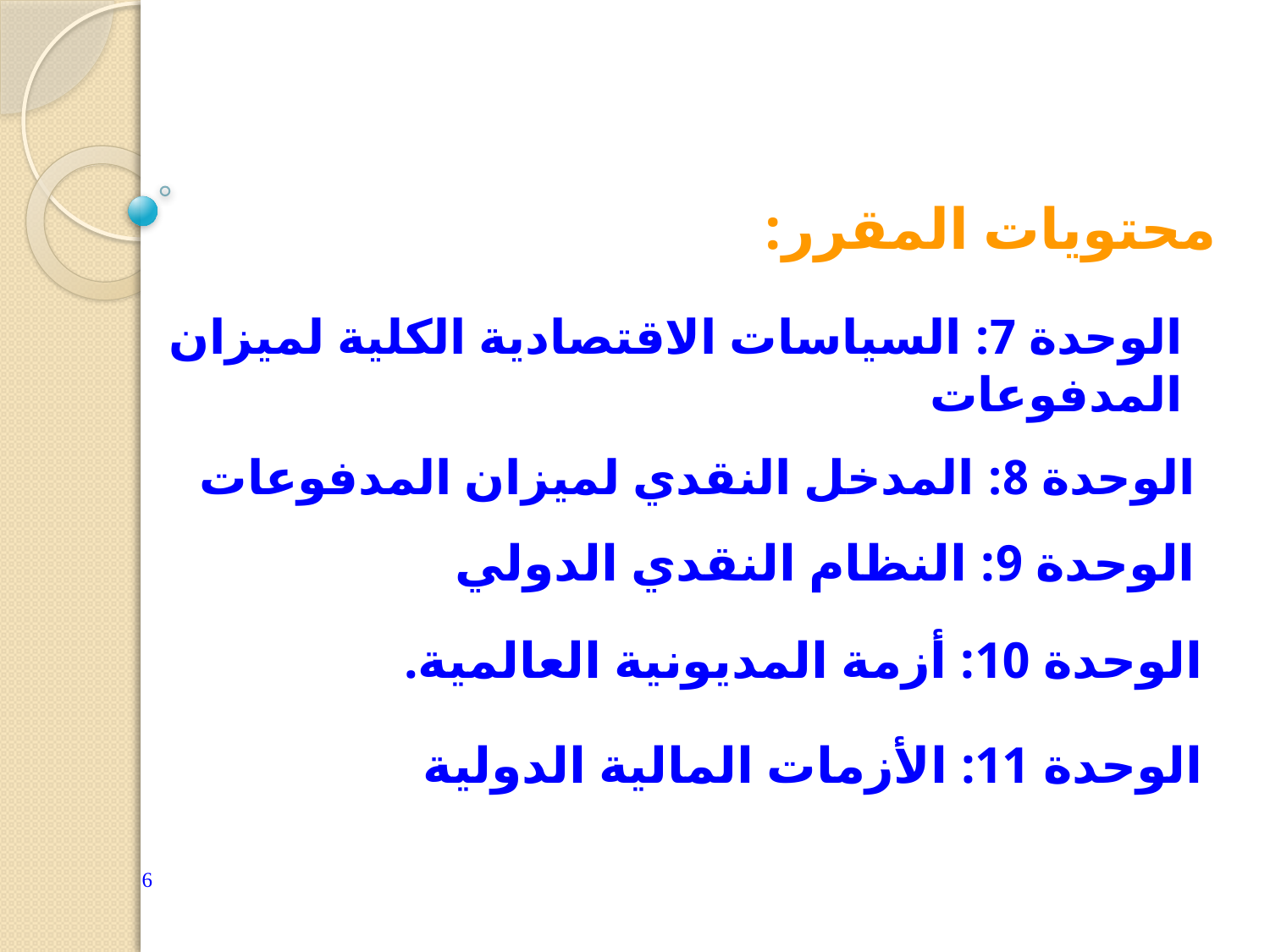

محتويات المقرر:
الوحدة 7: السياسات الاقتصادية الكلية لميزان المدفوعات

الوحدة 8: المدخل النقدي لميزان المدفوعات
الوحدة 9: النظام النقدي الدولي
الوحدة 10: أزمة المديونية العالمية.
الوحدة 11: الأزمات المالية الدولية
6